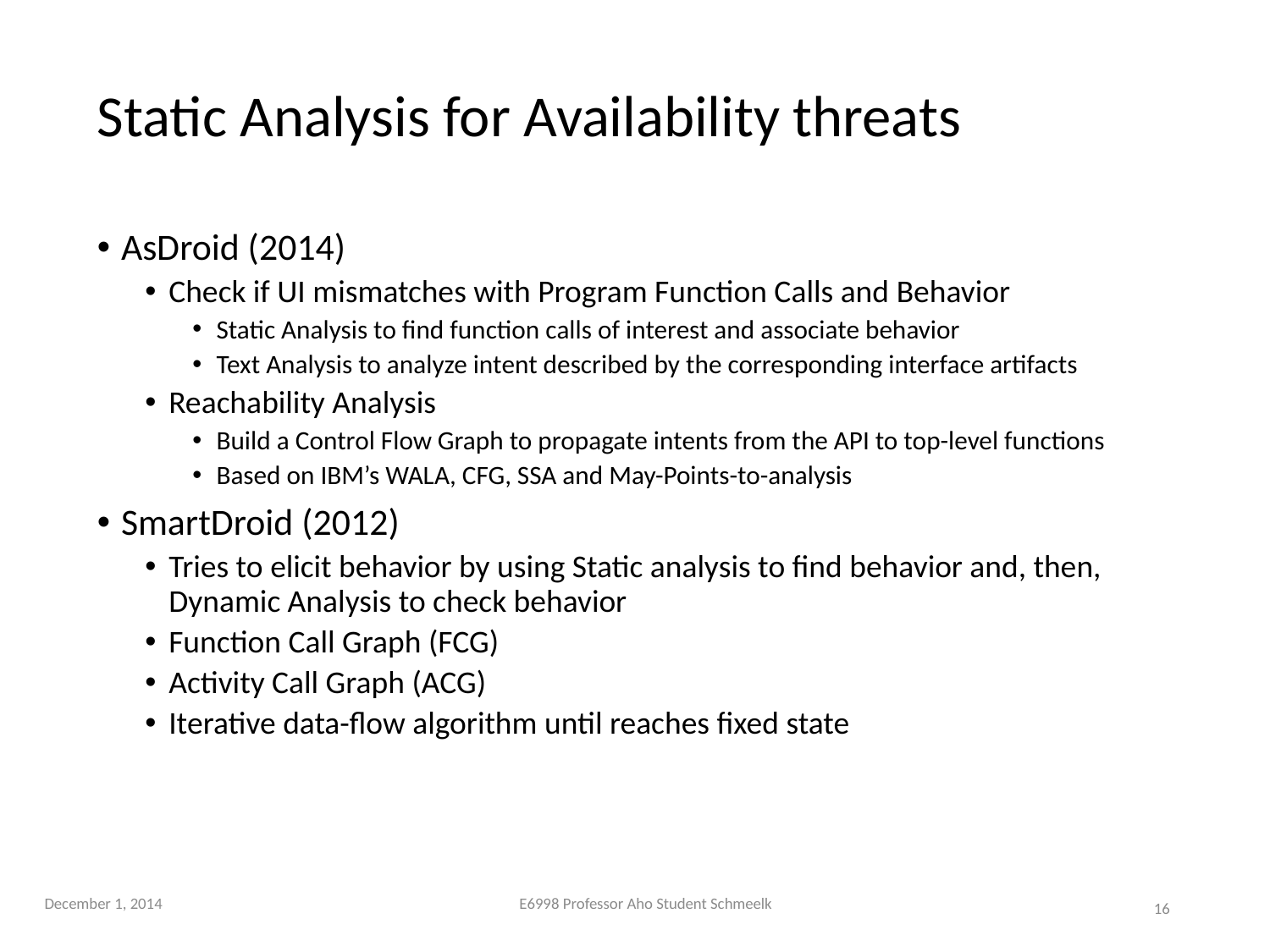

# Static Analysis for Availability threats
AsDroid (2014)
Check if UI mismatches with Program Function Calls and Behavior
Static Analysis to find function calls of interest and associate behavior
Text Analysis to analyze intent described by the corresponding interface artifacts
Reachability Analysis
Build a Control Flow Graph to propagate intents from the API to top-level functions
Based on IBM’s WALA, CFG, SSA and May-Points-to-analysis
SmartDroid (2012)
Tries to elicit behavior by using Static analysis to find behavior and, then, Dynamic Analysis to check behavior
Function Call Graph (FCG)
Activity Call Graph (ACG)
Iterative data-flow algorithm until reaches fixed state
December 1, 2014
E6998 Professor Aho Student Schmeelk
16